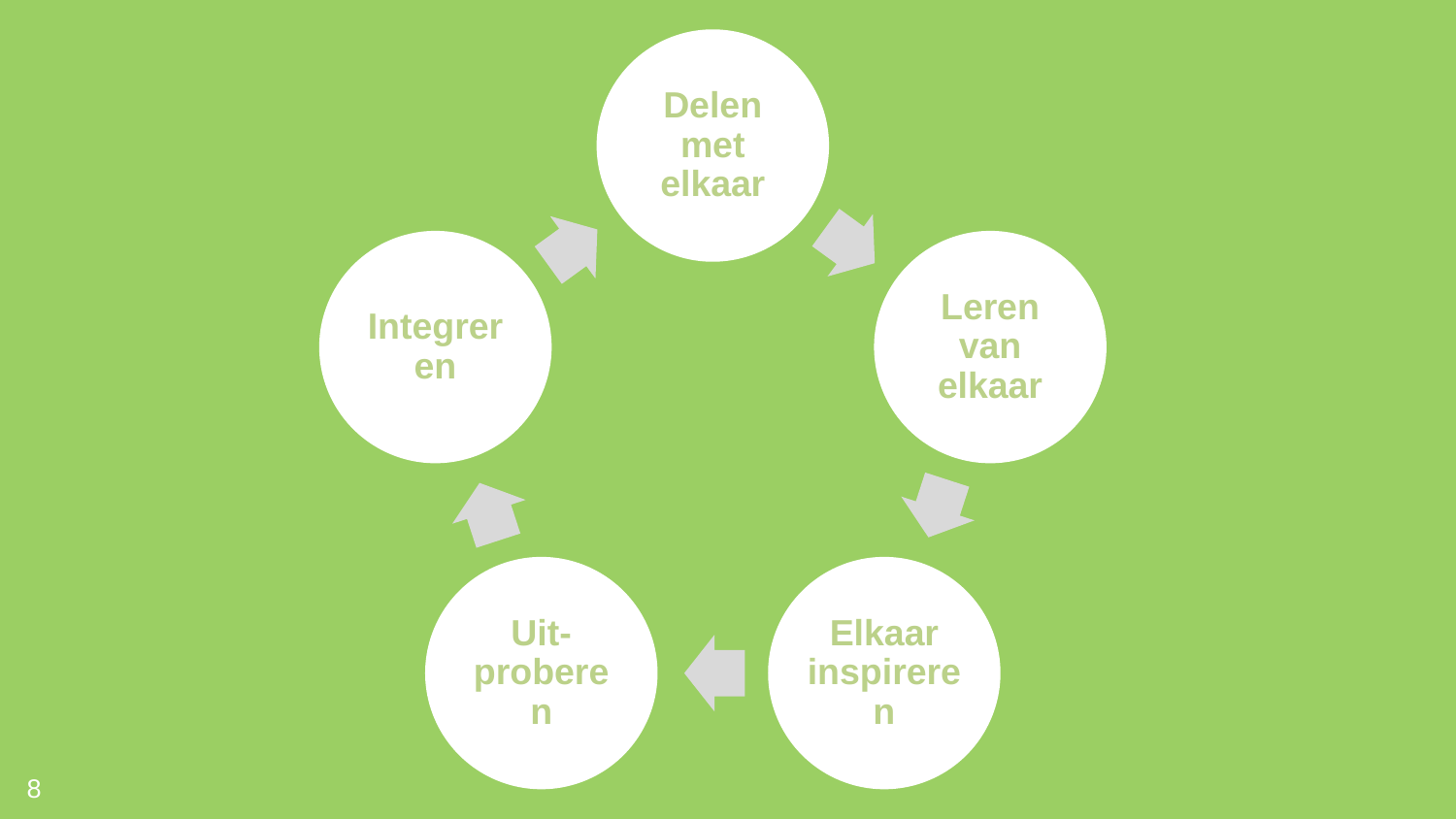

Delen met elkaar

Leren van elkaar

Elkaar inspireren

Uit-proberen

Integreren

8